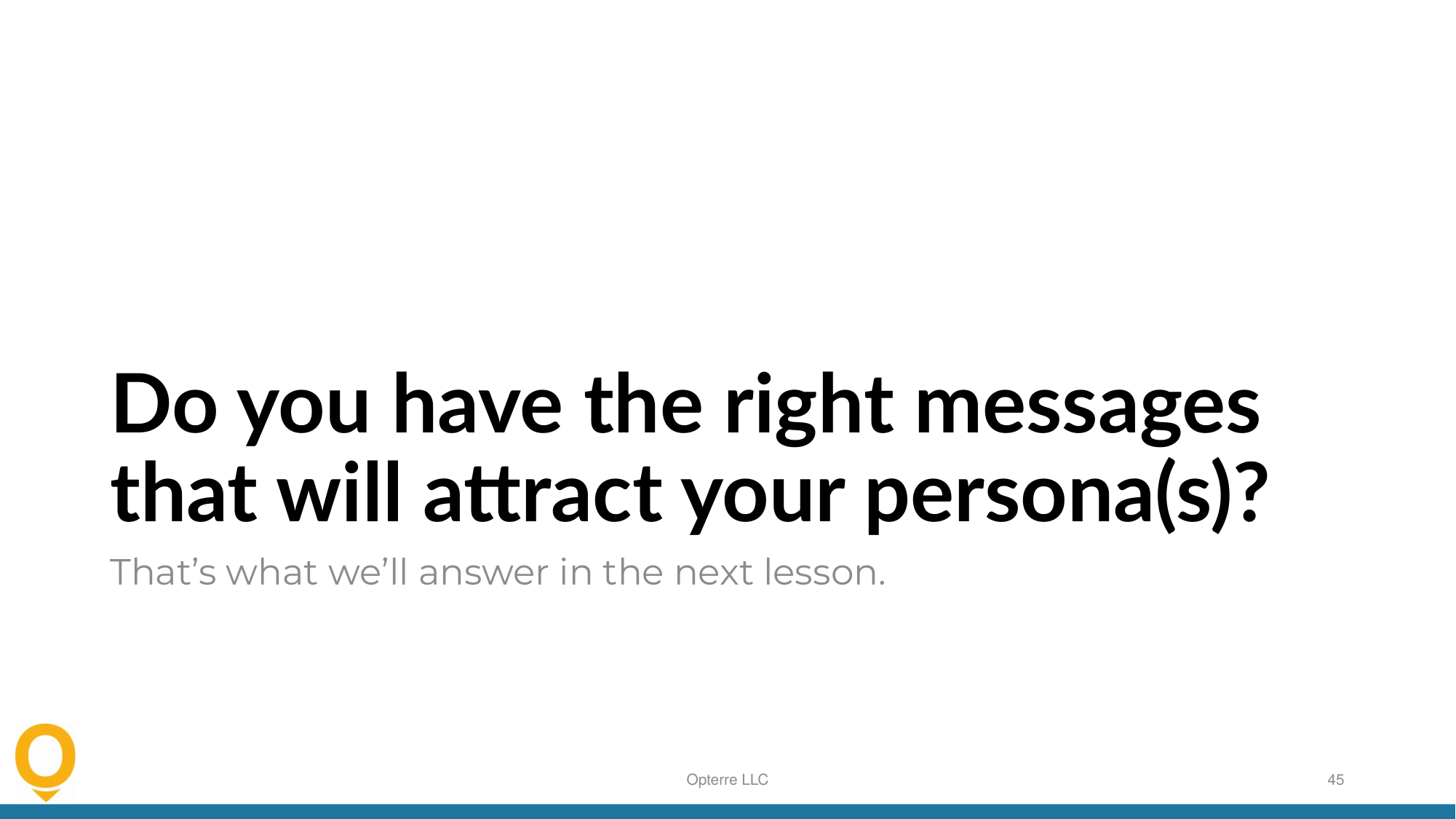

# Do you have the right messages that will attract your persona(s)?
That’s what we’ll answer in the next lesson.
Opterre LLC
45